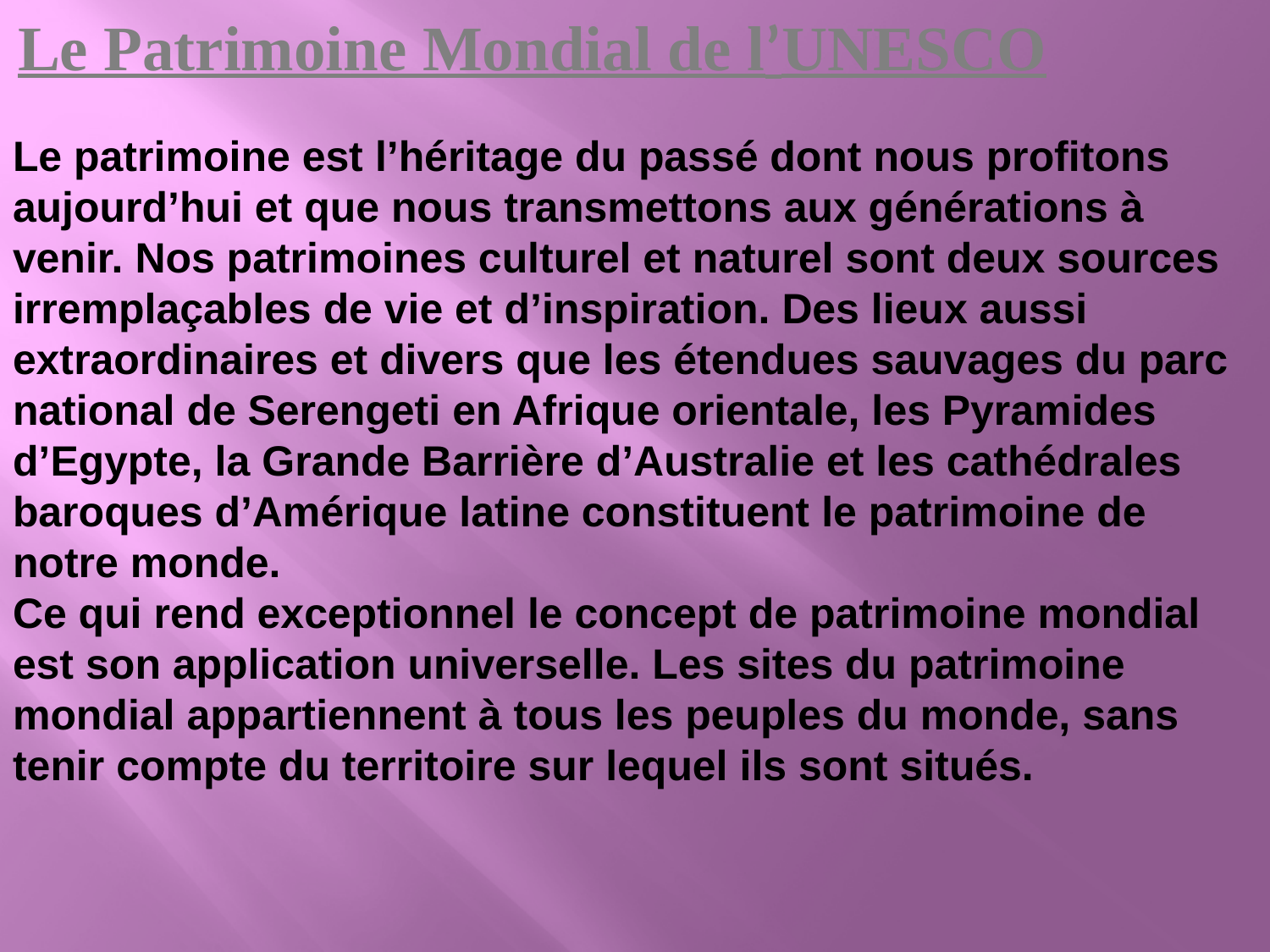

Le Patrimoine Mondial de l’UNESCO
Le patrimoine est l’héritage du passé dont nous profitons aujourd’hui et que nous transmettons aux générations à venir. Nos patrimoines culturel et naturel sont deux sources irremplaçables de vie et d’inspiration. Des lieux aussi extraordinaires et divers que les étendues sauvages du parc national de Serengeti en Afrique orientale, les Pyramides d’Egypte, la Grande Barrière d’Australie et les cathédrales baroques d’Amérique latine constituent le patrimoine de notre monde.
Ce qui rend exceptionnel le concept de patrimoine mondial est son application universelle. Les sites du patrimoine mondial appartiennent à tous les peuples du monde, sans tenir compte du territoire sur lequel ils sont situés.